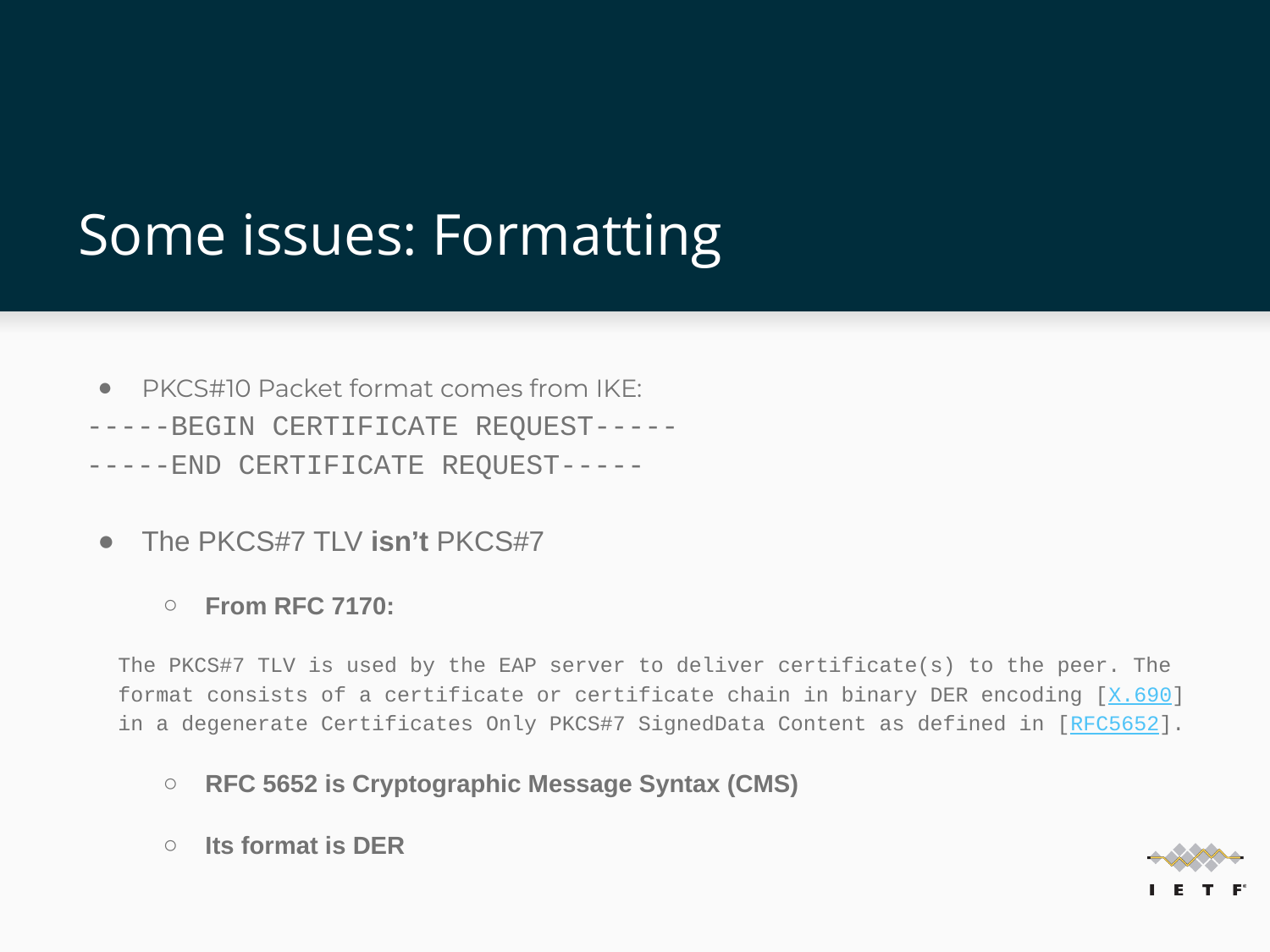

# Some issues: Formatting
PKCS#10 Packet format comes from IKE:
-----BEGIN CERTIFICATE REQUEST-----
-----END CERTIFICATE REQUEST-----

The PKCS#7 TLV isn’t PKCS#7
From RFC 7170:
The PKCS#7 TLV is used by the EAP server to deliver certificate(s) to the peer. The format consists of a certificate or certificate chain in binary DER encoding [X.690] in a degenerate Certificates Only PKCS#7 SignedData Content as defined in [RFC5652].
RFC 5652 is Cryptographic Message Syntax (CMS)
Its format is DER